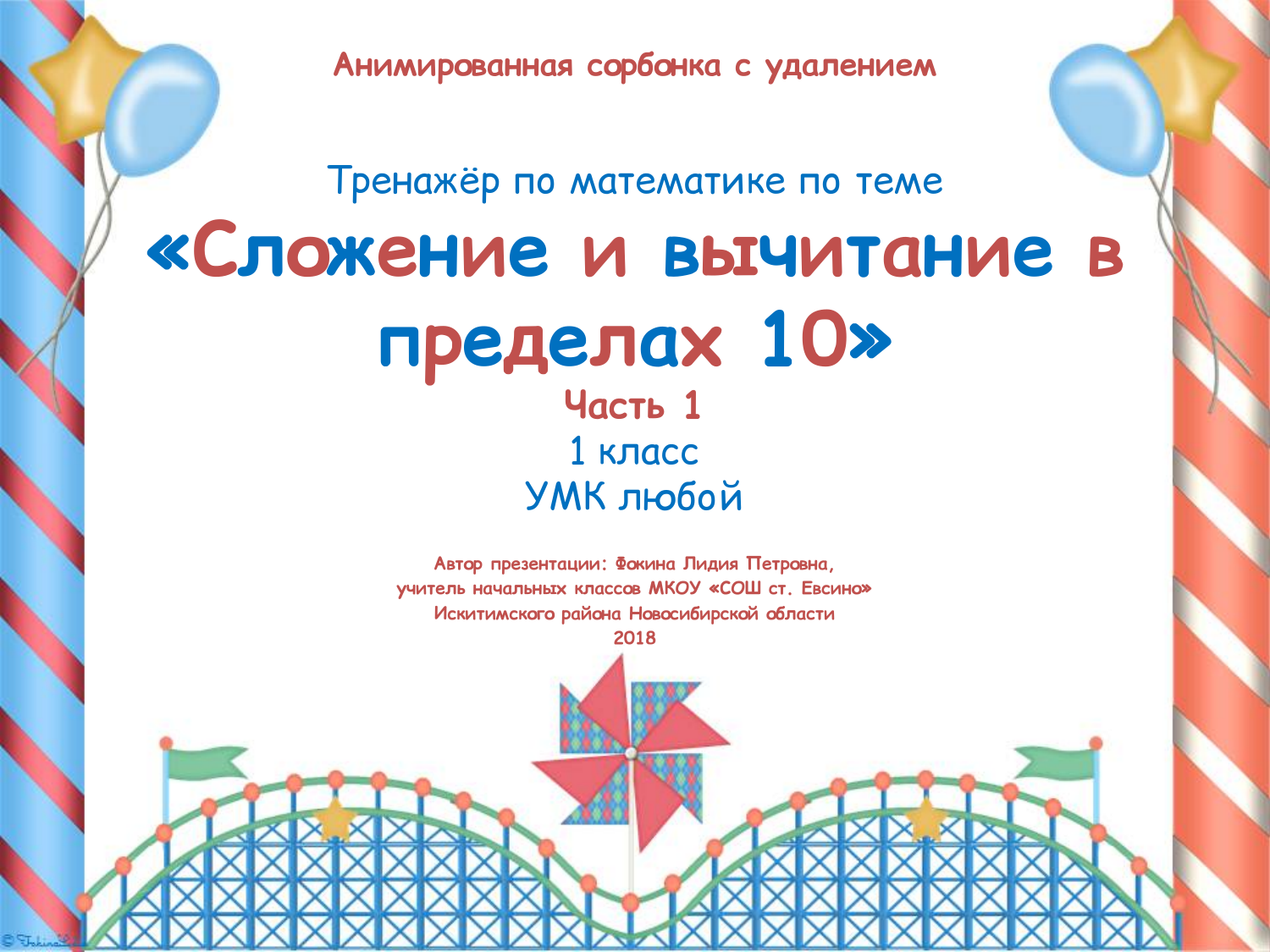

Анимированная сорбонка с удалением
# Тренажёр по математике по теме «Сложение и вычитание в пределах 10» Часть 1 1 класс УМК любой
Автор презентации: Фокина Лидия Петровна,
учитель начальных классов МКОУ «СОШ ст. Евсино»
Искитимского района Новосибирской области
2018